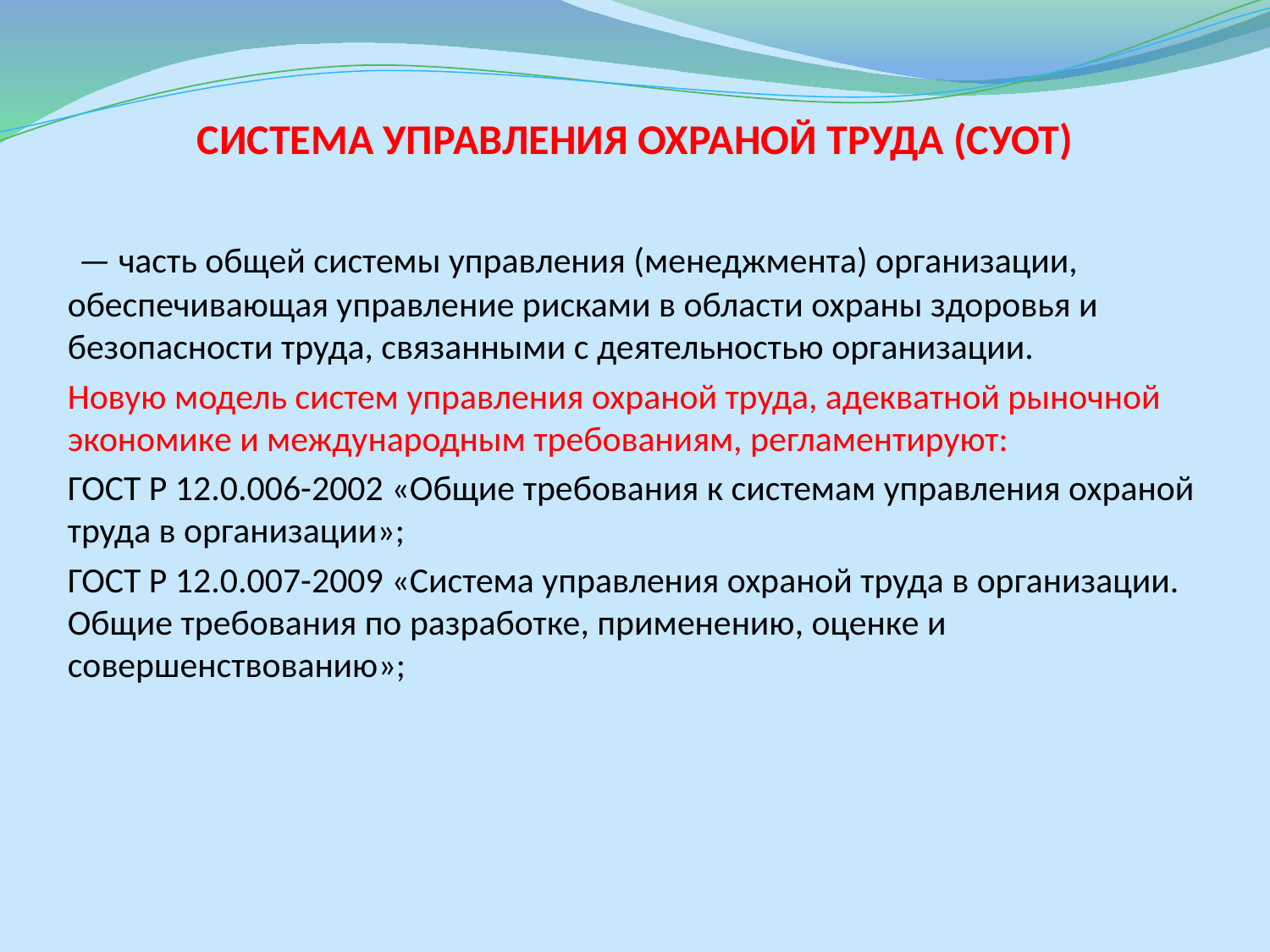

СИСТЕМА УПРАВЛЕНИЯ ОХРАНОЙ ТРУДА (СУОТ)

 — часть общей системы управления (менеджмента) организации, обеспечивающая управление рисками в области охраны здоровья и безопасности труда, связанными с деятельностью организации.
Новую модель систем управления охраной труда, адекватной рыночной экономике и международным требованиям, регламентируют:
ГОСТ Р 12.0.006-2002 «Общие требования к системам управления охраной труда в организации»;
ГОСТ Р 12.0.007-2009 «Система управления охраной труда в организации. Общие требования по разработке, применению, оценке и совершенствованию»;